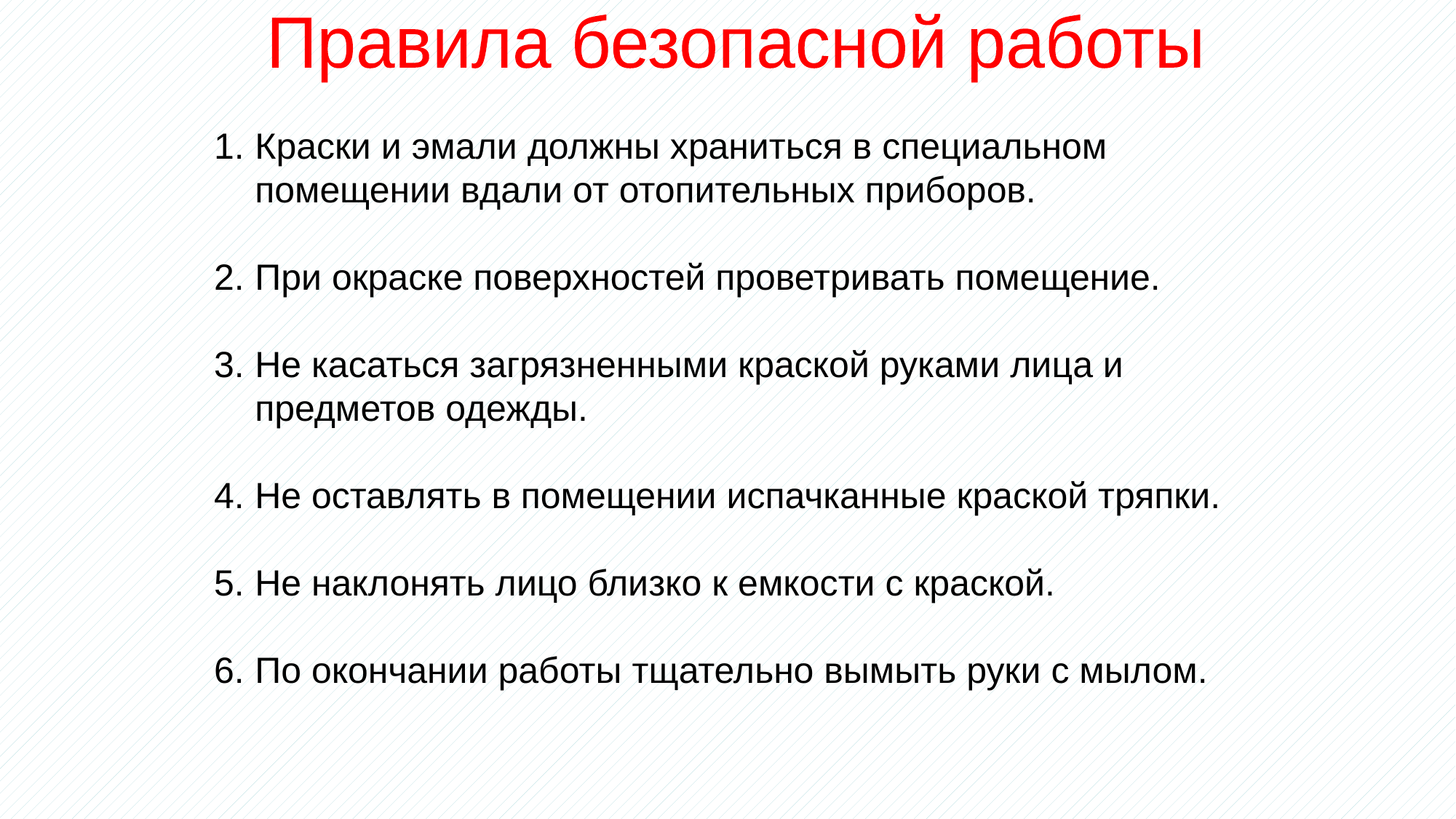

Правила безопасной работы
Краски и эмали должны храниться в специальном помещении вдали от отопительных приборов.

При окраске поверхностей проветривать помещение.

Не касаться загрязненными краской руками лица и предметов одежды.

Не оставлять в помещении испачканные краской тряпки.

Не наклонять лицо близко к емкости с краской.

По окончании работы тщательно вымыть руки с мылом.